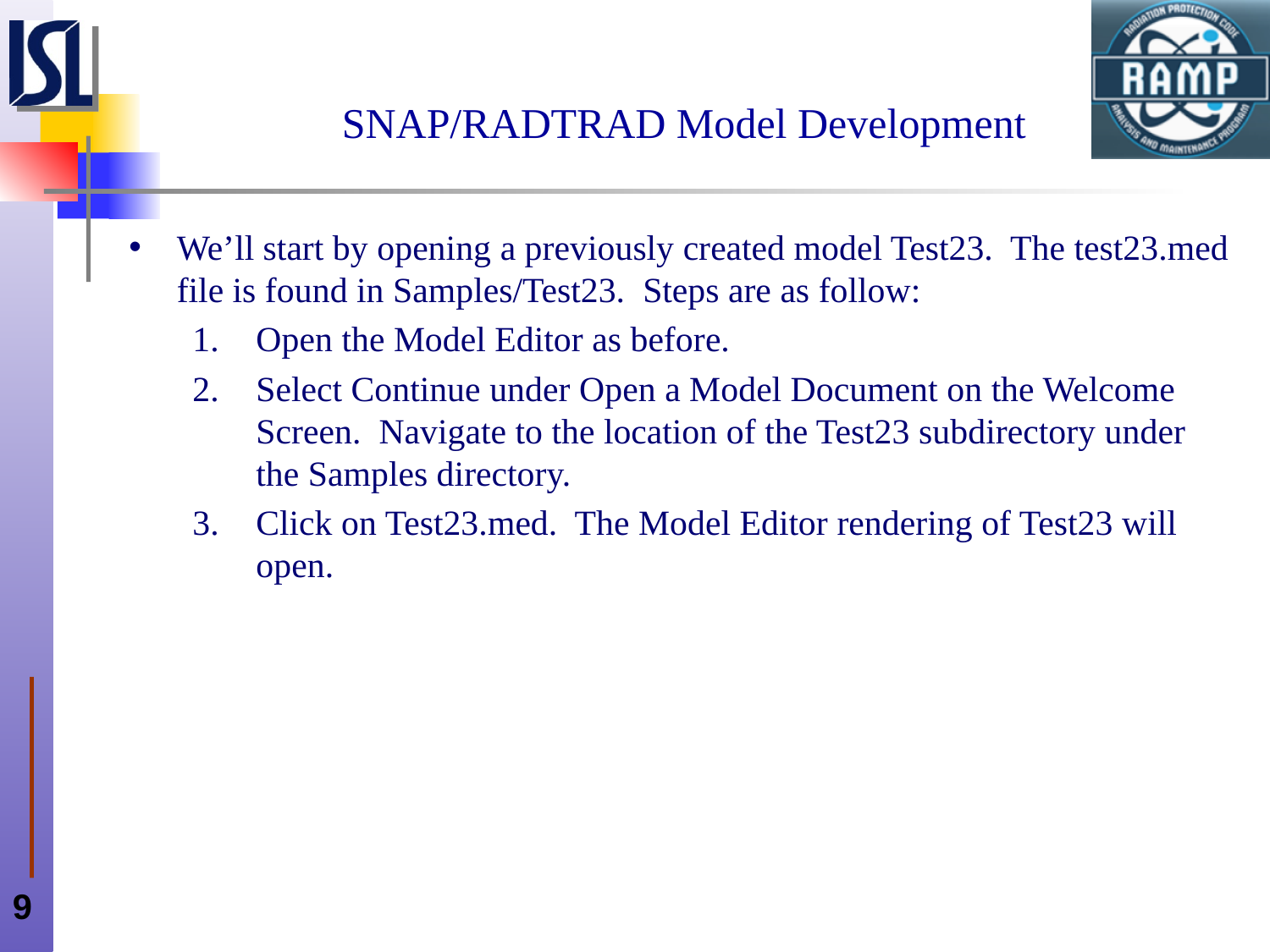

# SNAP/RADTRAD Model Development
We’ll start by opening a previously created model Test23.  The test23.med file is found in Samples/Test23.  Steps are as follow:
Open the Model Editor as before.
Select Continue under Open a Model Document on the Welcome Screen.  Navigate to the location of the Test23 subdirectory under the Samples directory.
Click on Test23.med.  The Model Editor rendering of Test23 will open.